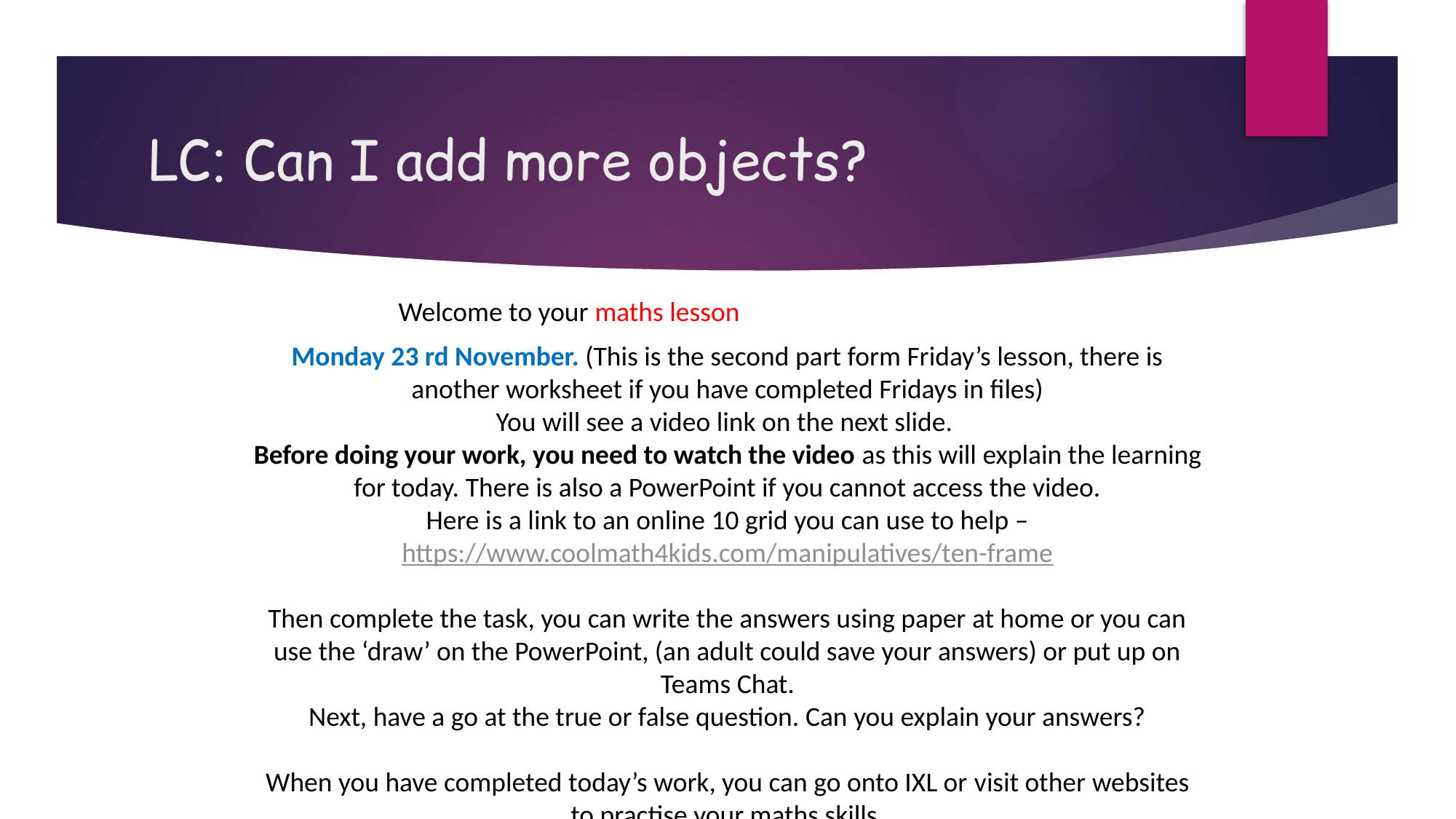

# LC: Can I add more objects?
Welcome to your maths lesson
Monday 23 rd November.​ (This is the second part form Friday’s lesson, there is another worksheet if you have completed Fridays in files)
​You will see a video link on the next slide. ​
Before doing your work, you need to watch the video as this will explain the learning for today.​ There is also a PowerPoint if you cannot access the video.
Here is a link to an online 10 grid you can use to help –
https://www.coolmath4kids.com/manipulatives/ten-frame

Then complete the task, you can write the answers using paper at home or you can use the ‘draw’ on the PowerPoint, (an adult could save your answers) or put up on Teams Chat.
Next, have a go at the true or false question. Can you explain your answers?
​
​When you have completed today’s work, you can go onto IXL or visit other websites to practise your maths skills.​